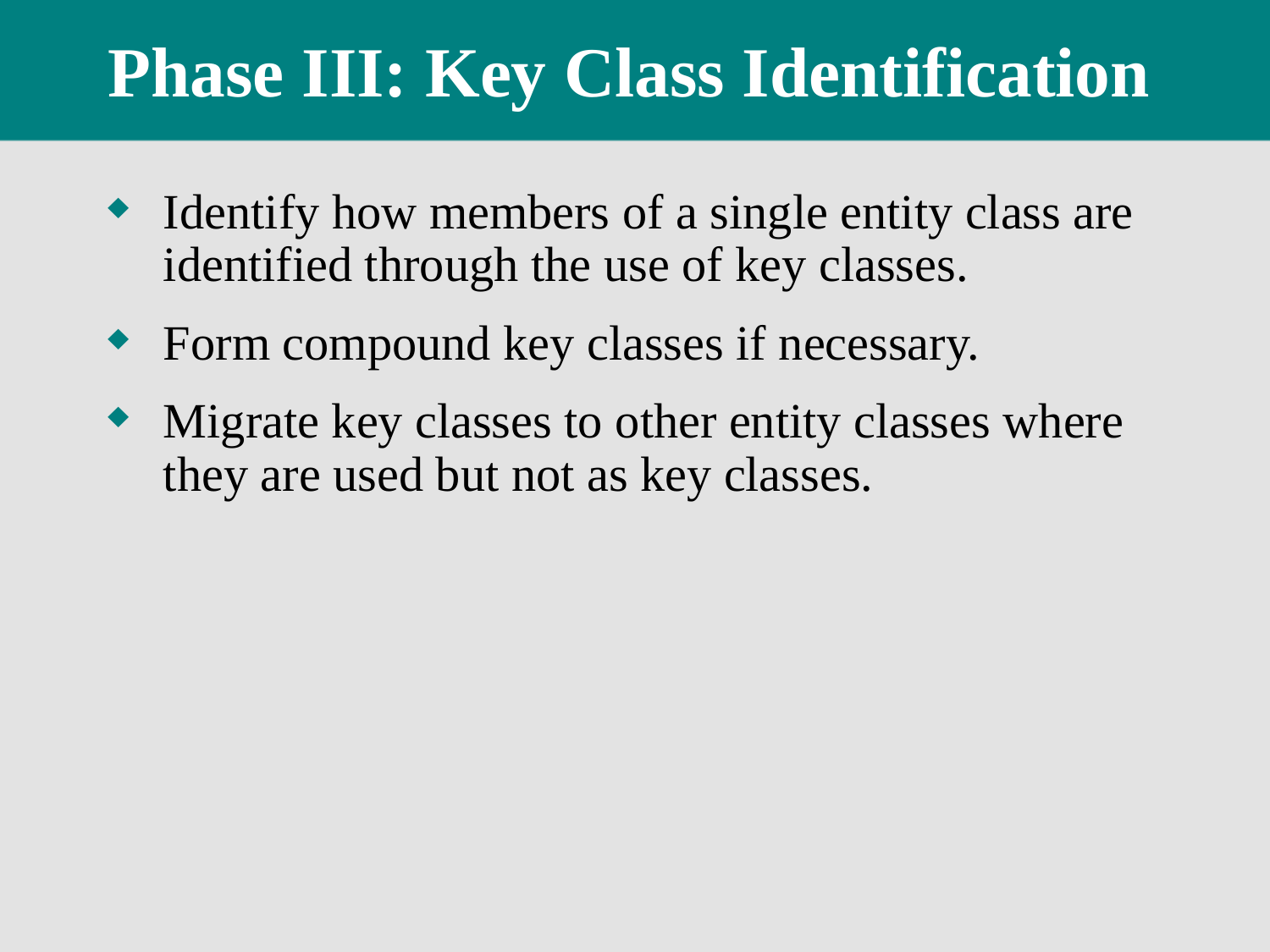

# Phase III: Key Class Identification
Identify how members of a single entity class are identified through the use of key classes.
Form compound key classes if necessary.
Migrate key classes to other entity classes where they are used but not as key classes.